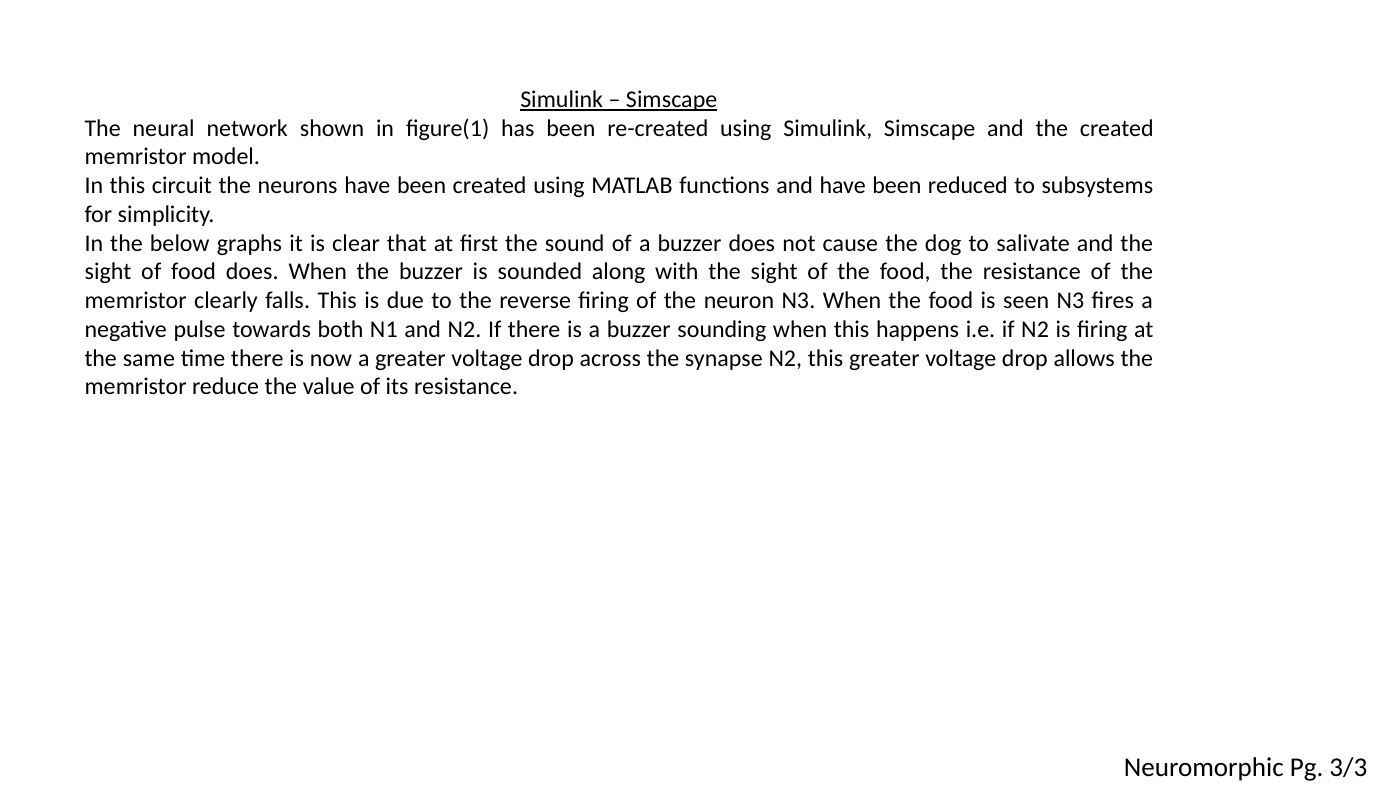

Simulink – Simscape
The neural network shown in figure(1) has been re-created using Simulink, Simscape and the created memristor model.
In this circuit the neurons have been created using MATLAB functions and have been reduced to subsystems for simplicity.
In the below graphs it is clear that at first the sound of a buzzer does not cause the dog to salivate and the sight of food does. When the buzzer is sounded along with the sight of the food, the resistance of the memristor clearly falls. This is due to the reverse firing of the neuron N3. When the food is seen N3 fires a negative pulse towards both N1 and N2. If there is a buzzer sounding when this happens i.e. if N2 is firing at the same time there is now a greater voltage drop across the synapse N2, this greater voltage drop allows the memristor reduce the value of its resistance.
Neuromorphic Pg. 3/3